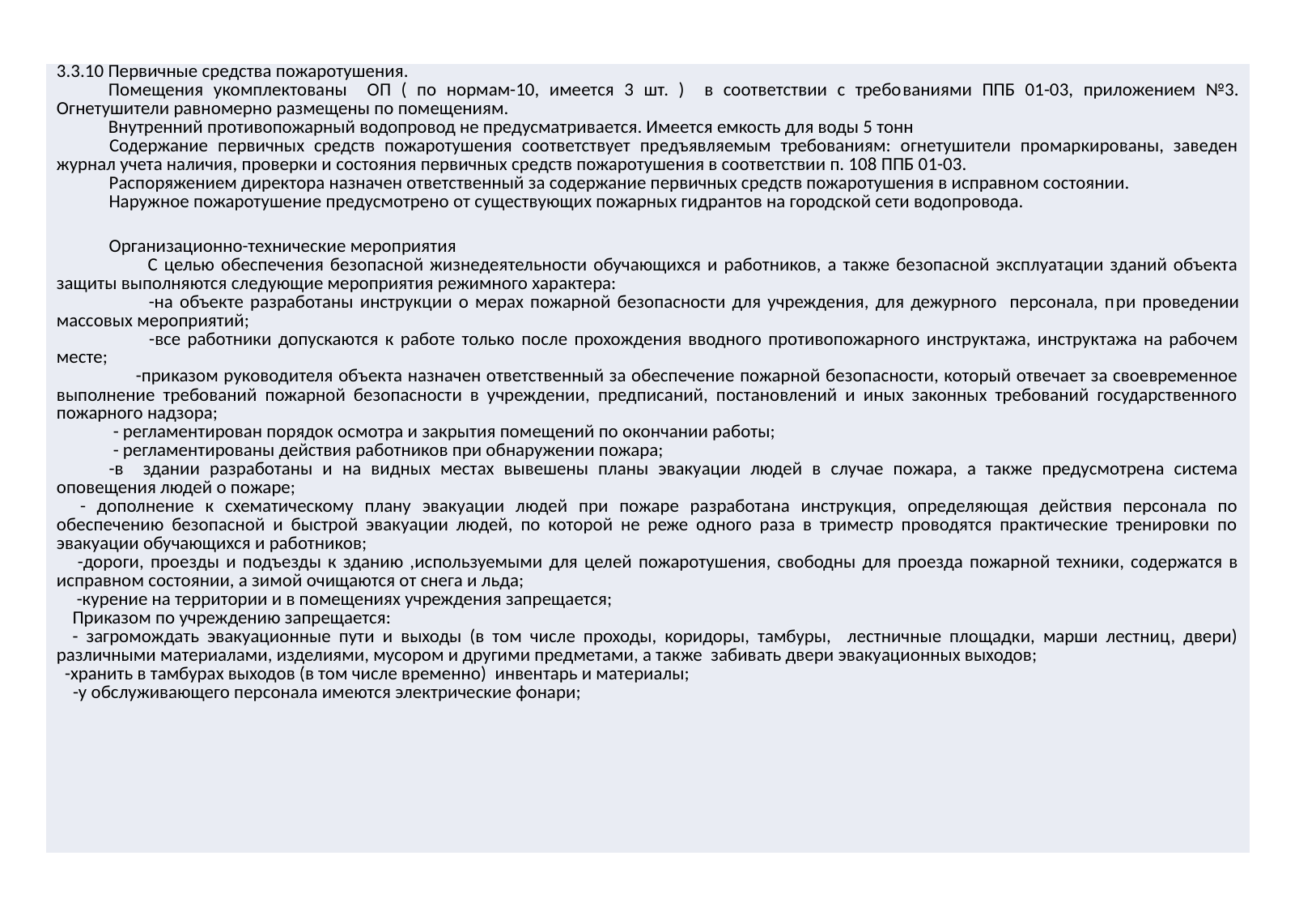

| 3.3.10 Первичные средства пожаротушения. Помещения укомплектованы ОП ( по нормам-10, имеется 3 шт. ) в соответствии с требо­ваниями ППБ 01-03, приложением №3. Огнетушители равномерно размещены по помещениям. Внутренний противопожарный водопровод не предусматривается. Имеется емкость для воды 5 тонн Содержание первичных средств пожаротушения соответствует предъявляемым требованиям: огнетушители промаркированы, заведен журнал учета наличия, проверки и состояния первичных средств пожаротушения в соответствии п. 108 ППБ 01-03. Распоряжением директора назначен ответственный за содержание первичных средств пожаротушения в исправном состоянии. Наружное пожаротушение предусмотрено от существующих пожарных гидрантов на городской сети водопровода.   Организационно-технические мероприятия С целью обеспечения безопасной жизнедеятельности обучающихся и работников, а также безопасной эксплуатации зданий объекта защиты выполняются следующие мероприятия режимного характера: -на объекте разработаны инструкции о мерах пожарной безопасности для учреждения, для дежурного персонала, пpи проведении массовых мероприятий; -все работники допускаются к работе только после прохождения вводного противопожарного инструктажа, инструктажа на рабочем месте; -приказом руководителя объекта назначен ответственный за обеспечение пожарной безопасности, который отвечает за своевременное выполнение требований пожарной безопасности в учреждении, предписаний, постановлений и иных законных требований государственного пожарного надзора; - регламентирован порядок осмотра и закрытия помещений по окончании работы; - регламентированы действия работников при обнаружении пожара; -в здании разработаны и на видных местах вывешены планы эвакуации людей в случае пожара, а также предусмотрена система оповещения людей о пожаре; - дополнение к схематическому плану эвакуации людей при пожаре разработана инструкция, определяющая действия персонала по обеспечению безопасной и быстрой эвакуации людей, по которой не реже одного раза в триместр проводятся практические тренировки по эвакуации обучающихся и работников;­ -дороги, проезды и подъезды к зданию ,используемыми для целей пожаротушения, свободны для проезда пожарной техники, содержатся в исправном состоянии, а зимой очищаются от снега и льда; -курение на территории и в помещениях учреждения запрещается; Приказом по учреждению запрещается: - загромождать эвакуационные пути и выходы (в том числе проходы, коридоры, тамбуры, лестничные площадки, марши лестниц, двери) различными материалами, изделиями, мусором и другими предметами, а также забивать двери эвакуационных выходов; -хранить в тамбурах выходов (в том числе временно) инвентарь и материалы; -у обслуживающего персонала имеются электрические фонари; |
| --- |